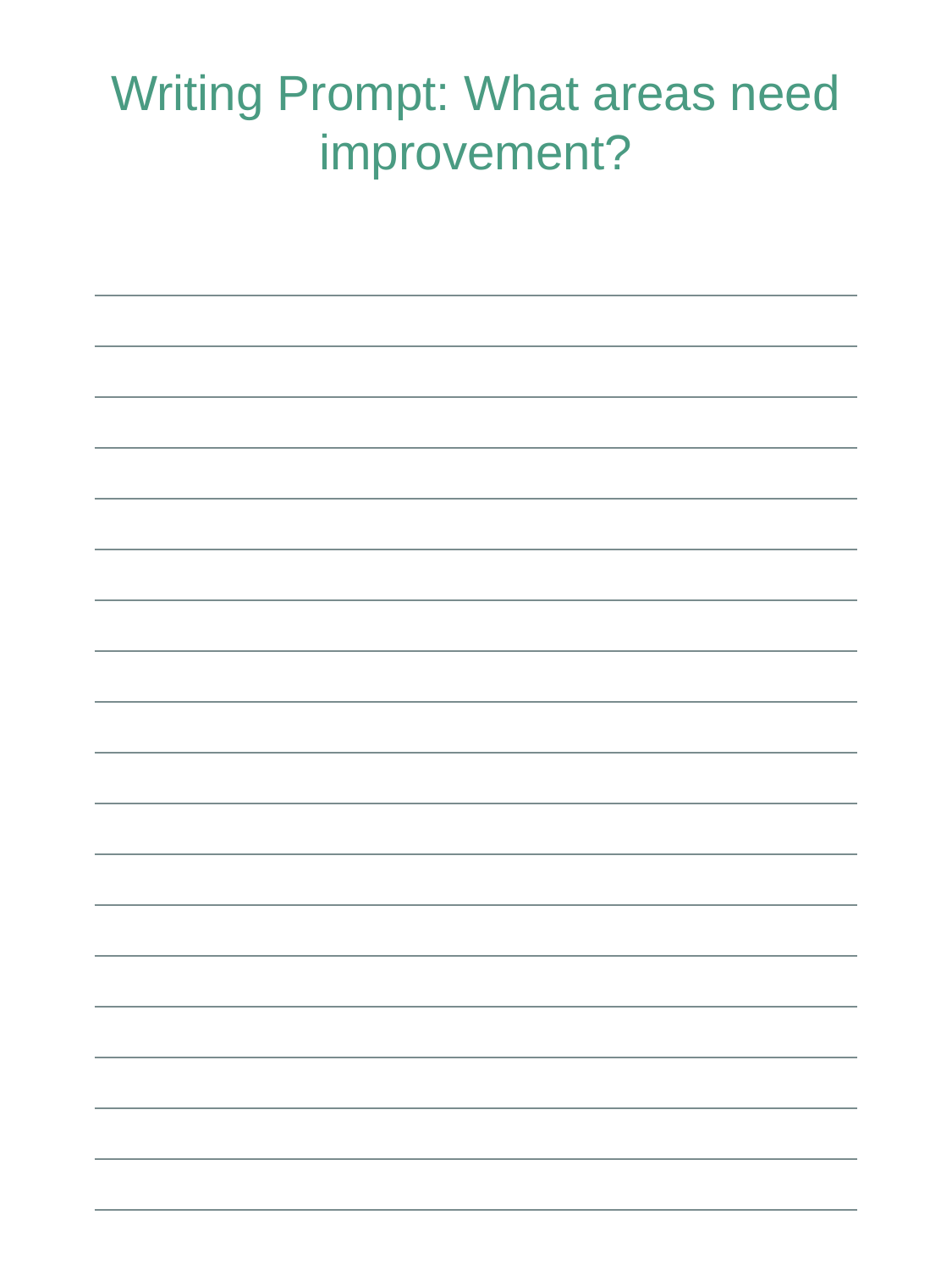

Writing Prompt: What areas need improvement?
|  |
| --- |
|  |
|  |
|  |
|  |
|  |
|  |
|  |
|  |
|  |
|  |
|  |
|  |
|  |
|  |
|  |
|  |
|  |